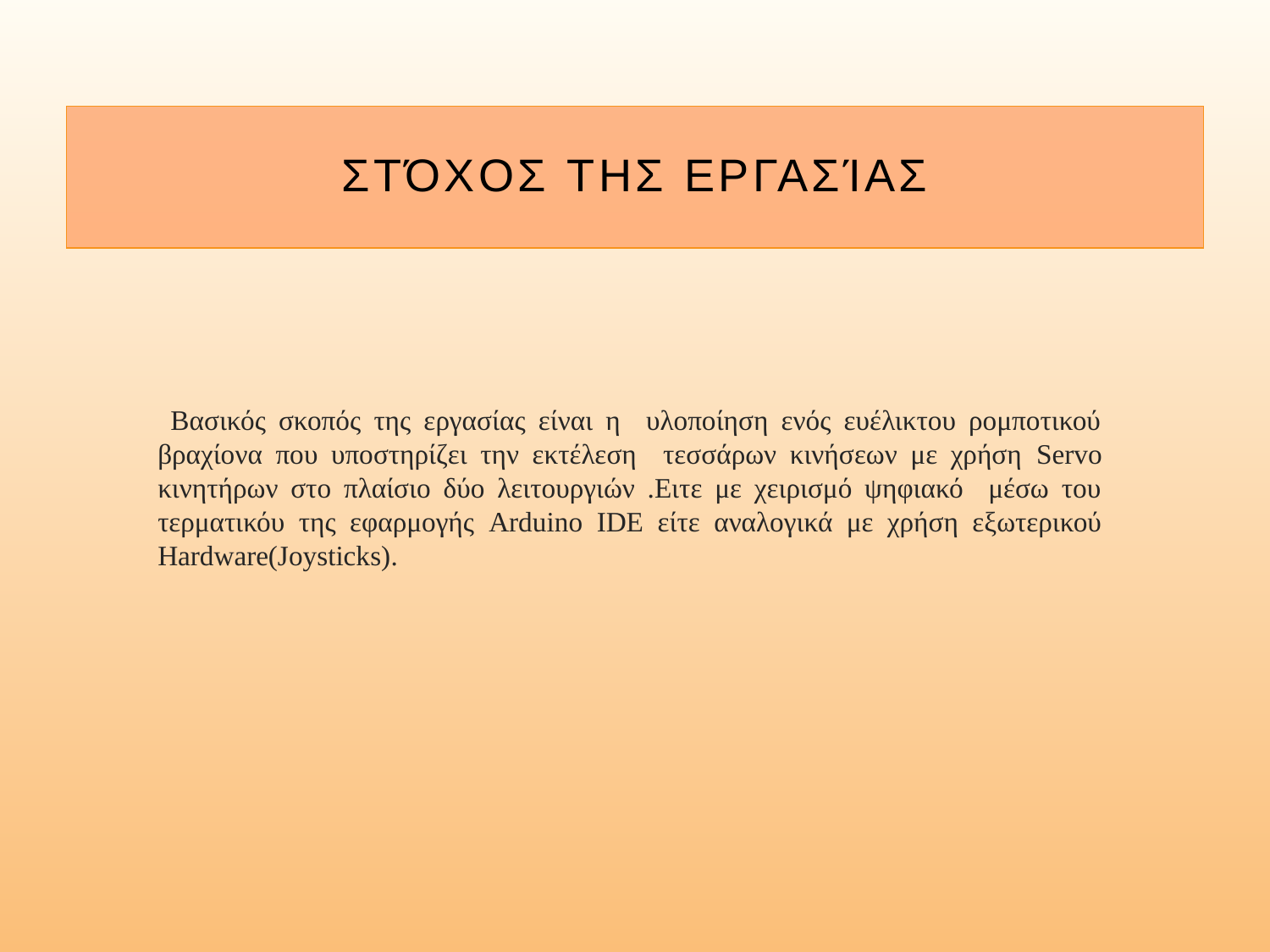

# Στόχος της εργασίας
 Βασικός σκοπός της εργασίας είναι η  υλοποίηση ενός ευέλικτου ρομποτικού βραχίονα που υποστηρίζει την εκτέλεση  τεσσάρων κινήσεων με χρήση Servo κινητήρων στο πλαίσιο δύο λειτουργιών .Ειτε με χειρισμό ψηφιακό  μέσω του τερματικόυ της εφαρμογής Arduino IDE είτε αναλογικά με χρήση εξωτερικού Hardware(Joysticks).